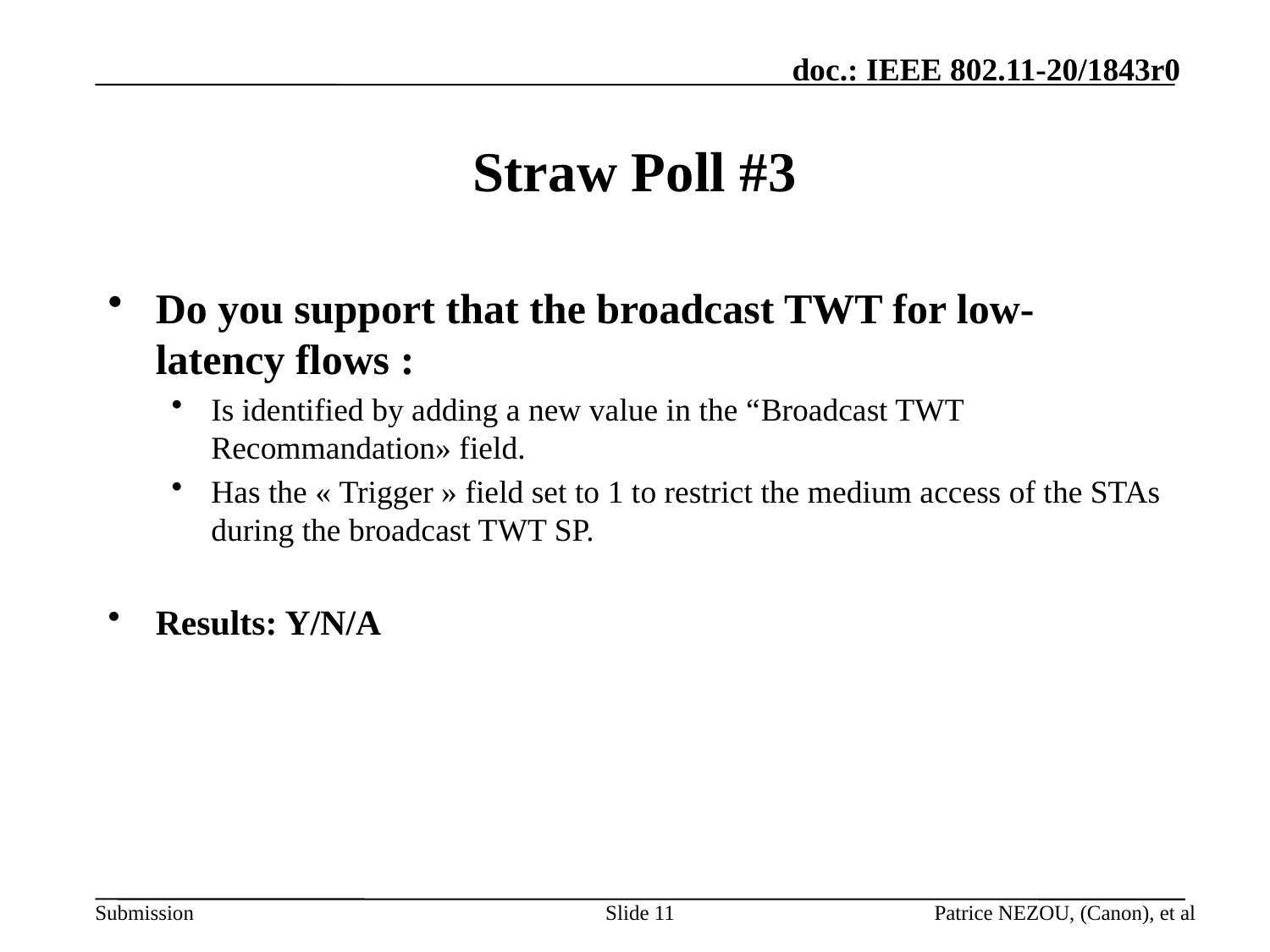

Straw Poll #3
Do you support that the broadcast TWT for low-latency flows :
Is identified by adding a new value in the “Broadcast TWT Recommandation» field.
Has the « Trigger » field set to 1 to restrict the medium access of the STAs during the broadcast TWT SP.

Results: Y/N/A
Slide 11
Patrice NEZOU, (Canon), et al